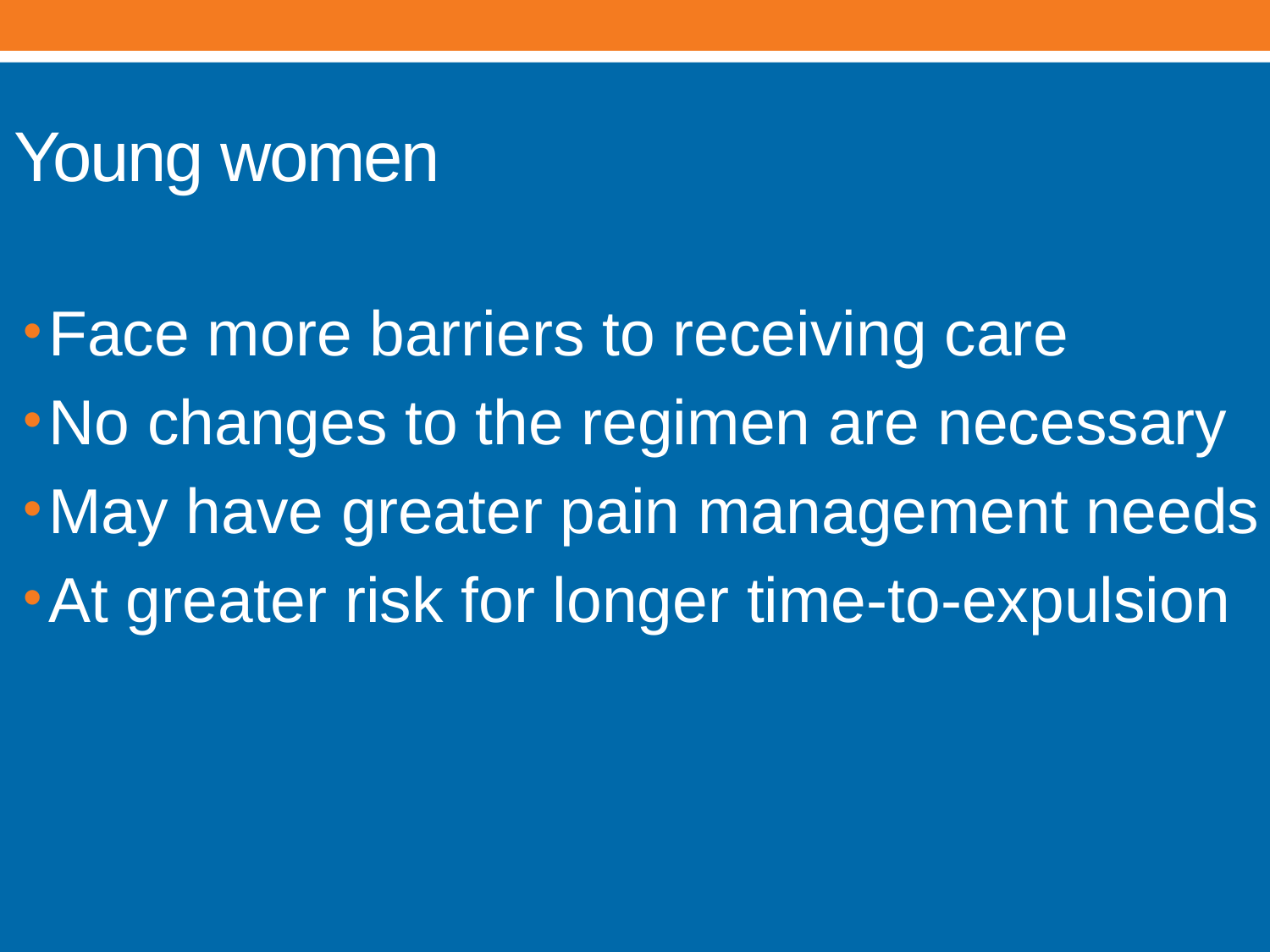

# Young women
Face more barriers to receiving care
No changes to the regimen are necessary
May have greater pain management needs
At greater risk for longer time-to-expulsion